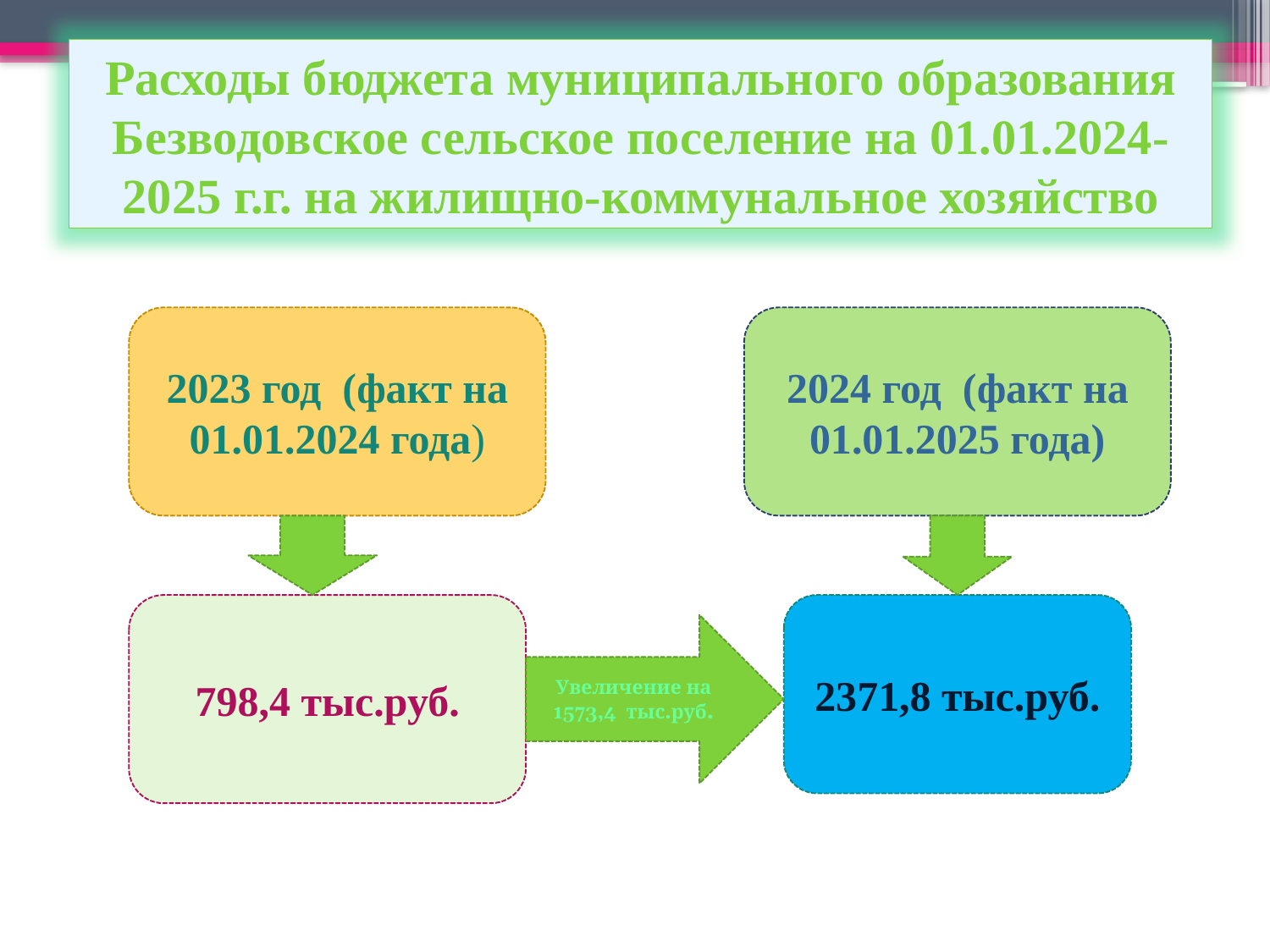

Расходы бюджета муниципального образования Безводовское сельское поселение на 01.01.2024-2025 г.г. на жилищно-коммунальное хозяйство
2023 год  (факт на 01.01.2024 года)
2024 год  (факт на 01.01.2025 года)

798,4 тыс.руб.
2371,8 тыс.руб.
Увеличение на 1573,4  тыс.руб.